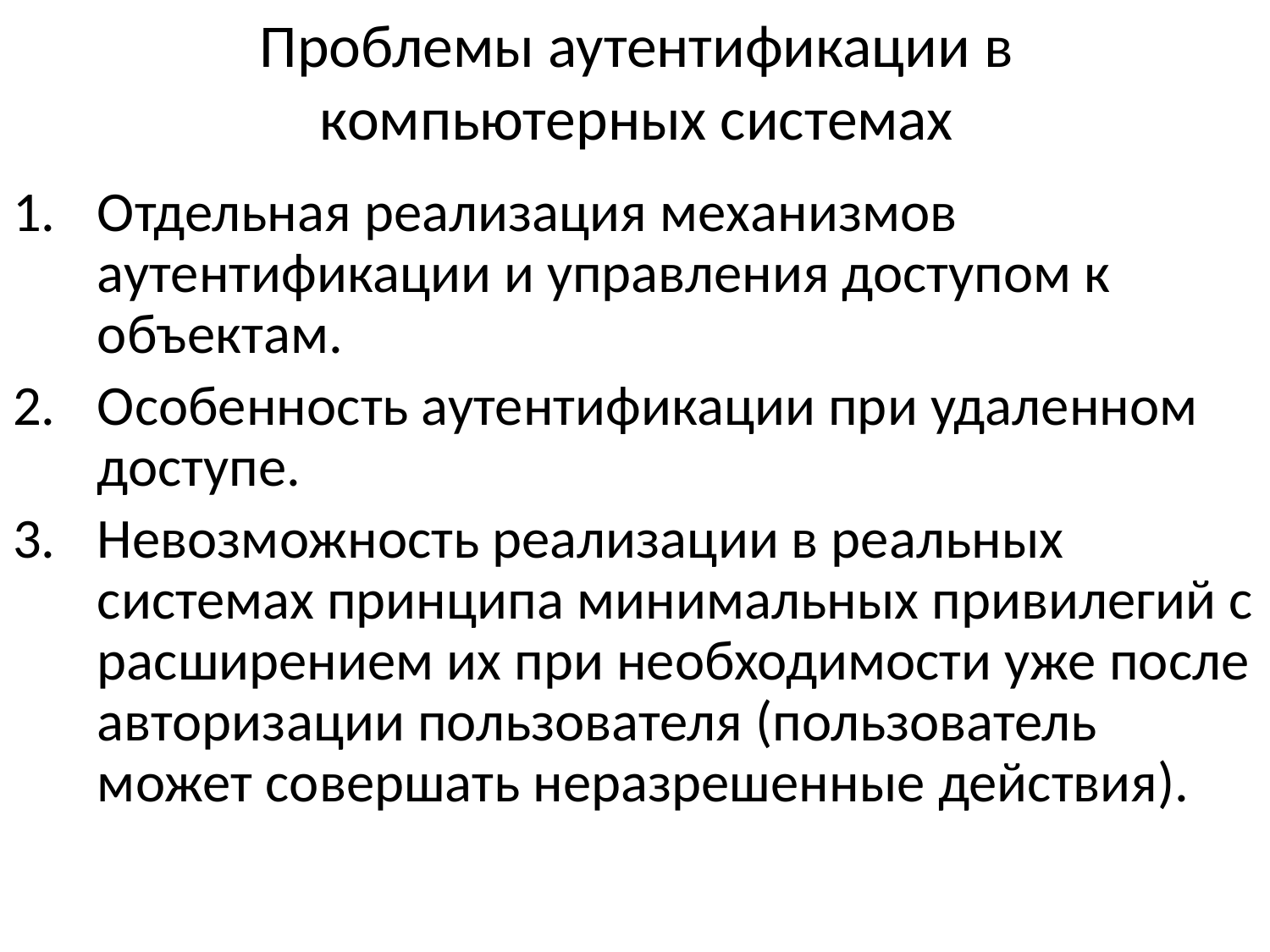

# Проблемы аутентификации в компьютерных системах
Отдельная реализация механизмов аутентификации и управления доступом к объектам.
Особенность аутентификации при удаленном доступе.
Невозможность реализации в реальных системах принципа минимальных привилегий с расширением их при необходимости уже после авторизации пользователя (пользователь может совершать неразрешенные действия).